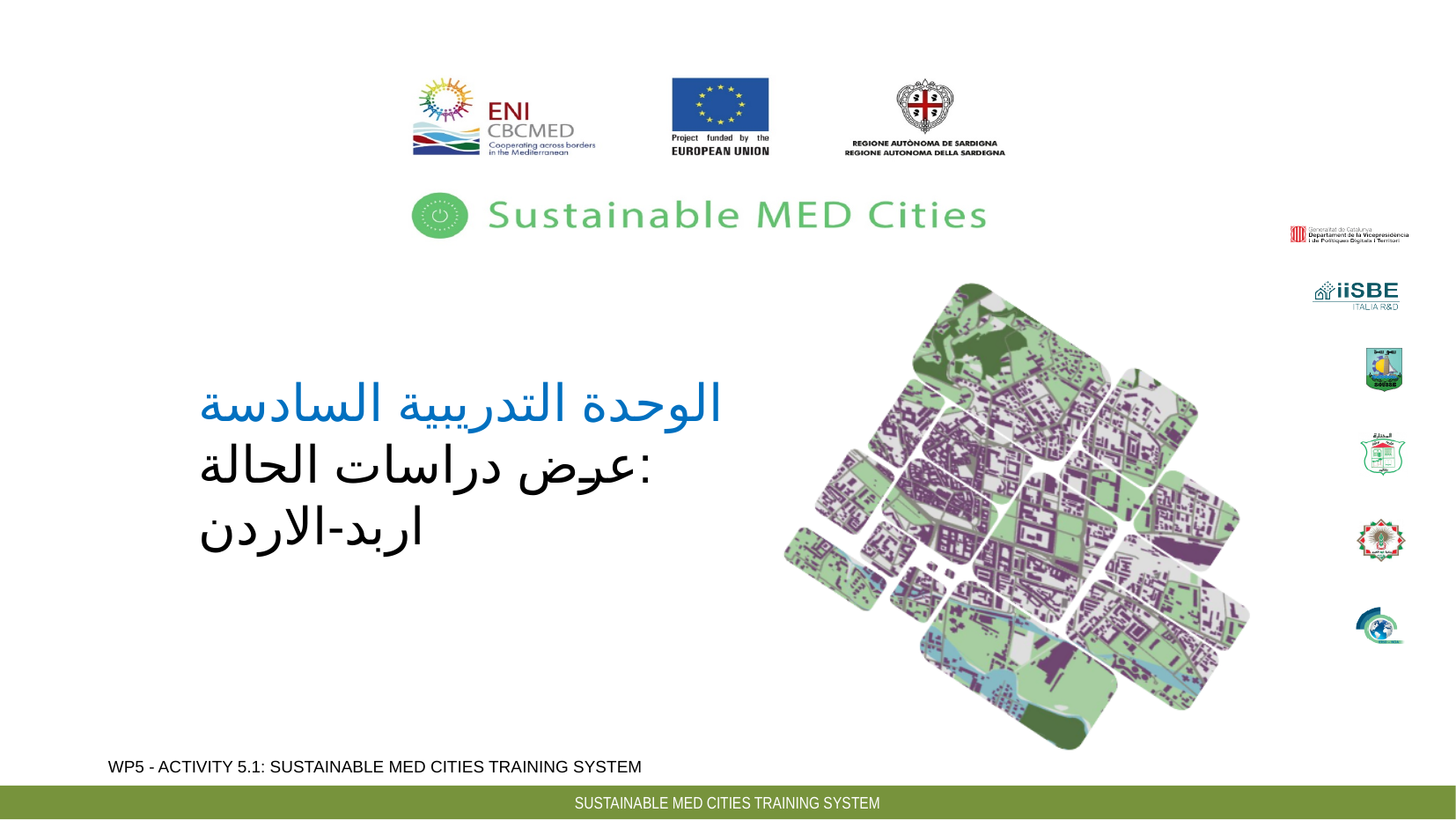

الوحدة التدريبية السادسة
عرض دراسات الحالة:
اربد-الاردن